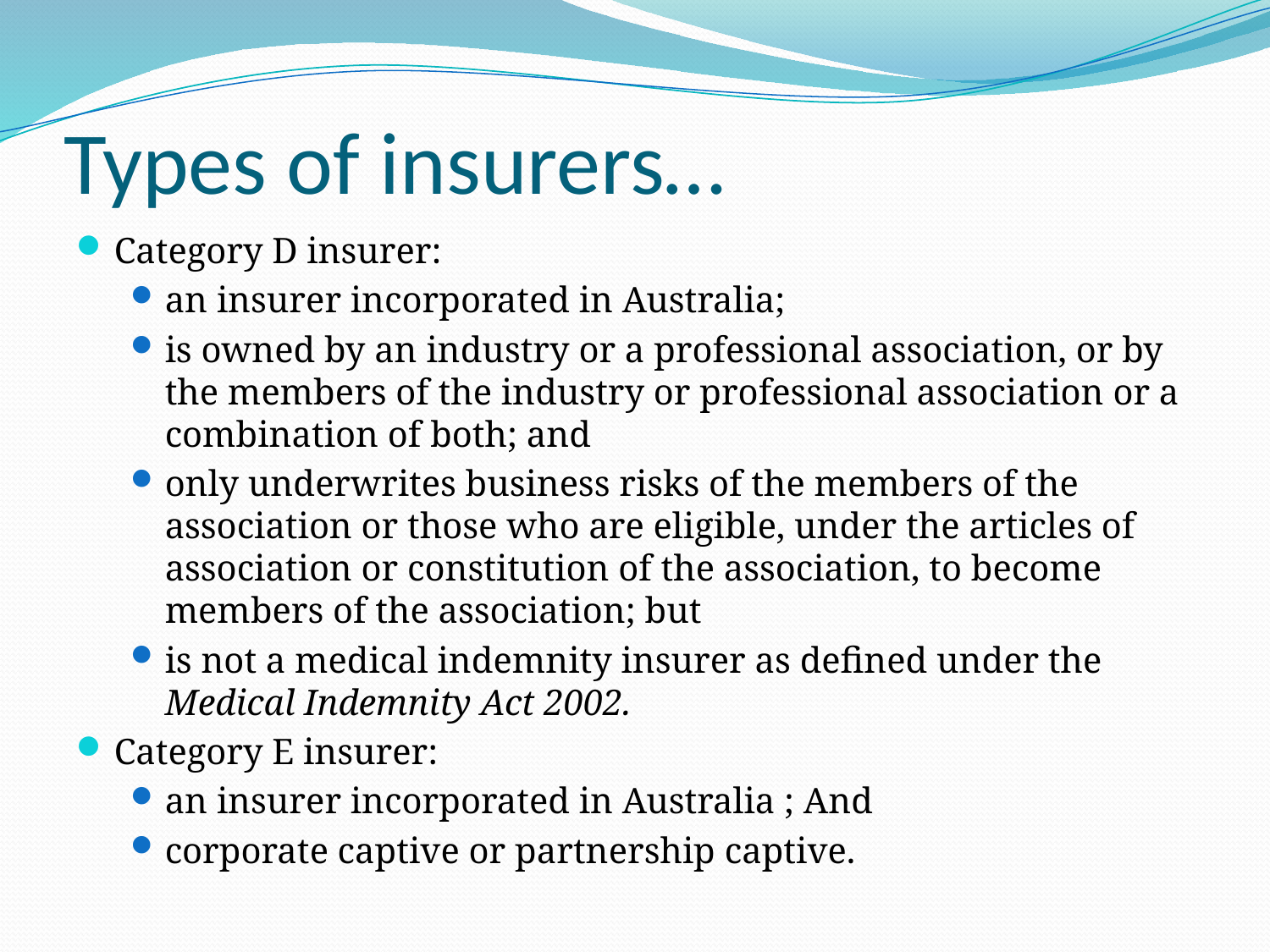

# Types of insurers…
Category D insurer:
an insurer incorporated in Australia;
is owned by an industry or a professional association, or by the members of the industry or professional association or a combination of both; and
only underwrites business risks of the members of the association or those who are eligible, under the articles of association or constitution of the association, to become members of the association; but
is not a medical indemnity insurer as defined under the Medical Indemnity Act 2002.
Category E insurer:
an insurer incorporated in Australia ; And
corporate captive or partnership captive.